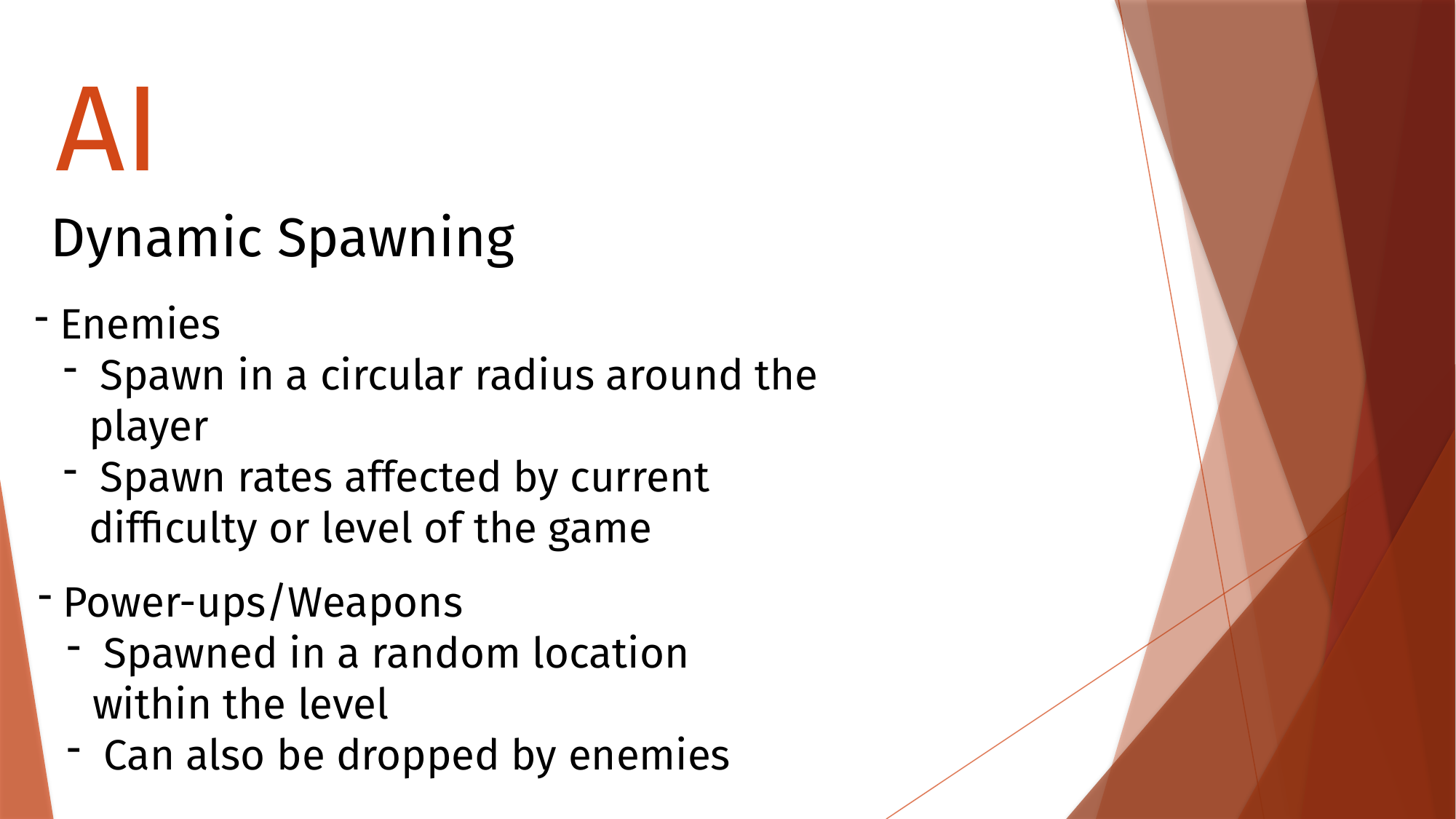

# AI
Dynamic Spawning
 Enemies
 Spawn in a circular radius around the player
 Spawn rates affected by current difficulty or level of the game

 Power-ups/Weapons
 Spawned in a random location within the level
 Can also be dropped by enemies